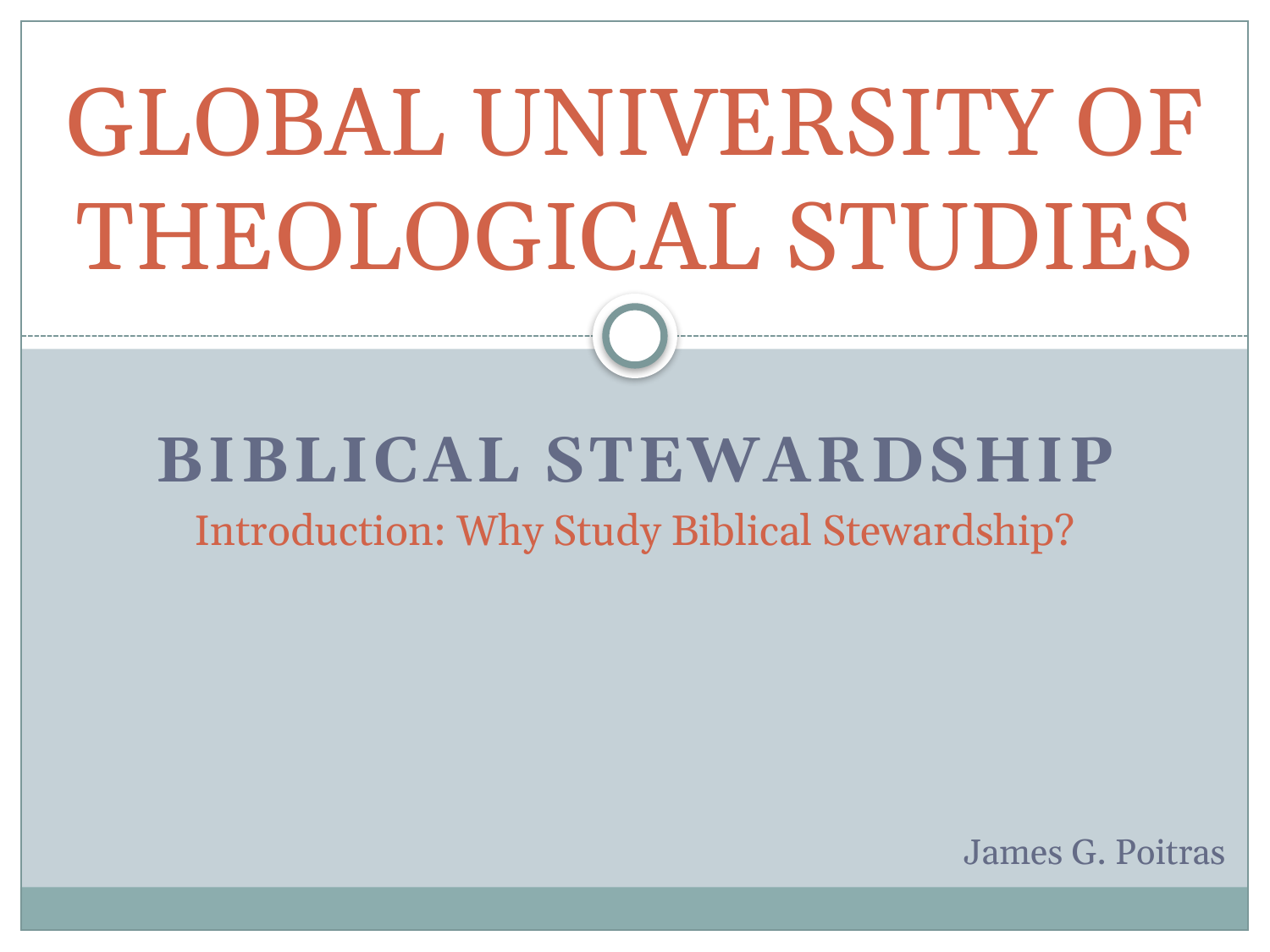

# GLOBAL UNIVERSITY OF THEOLOGICAL STUDIES
Biblical Stewardship
Introduction: Why Study Biblical Stewardship?
James G. Poitras